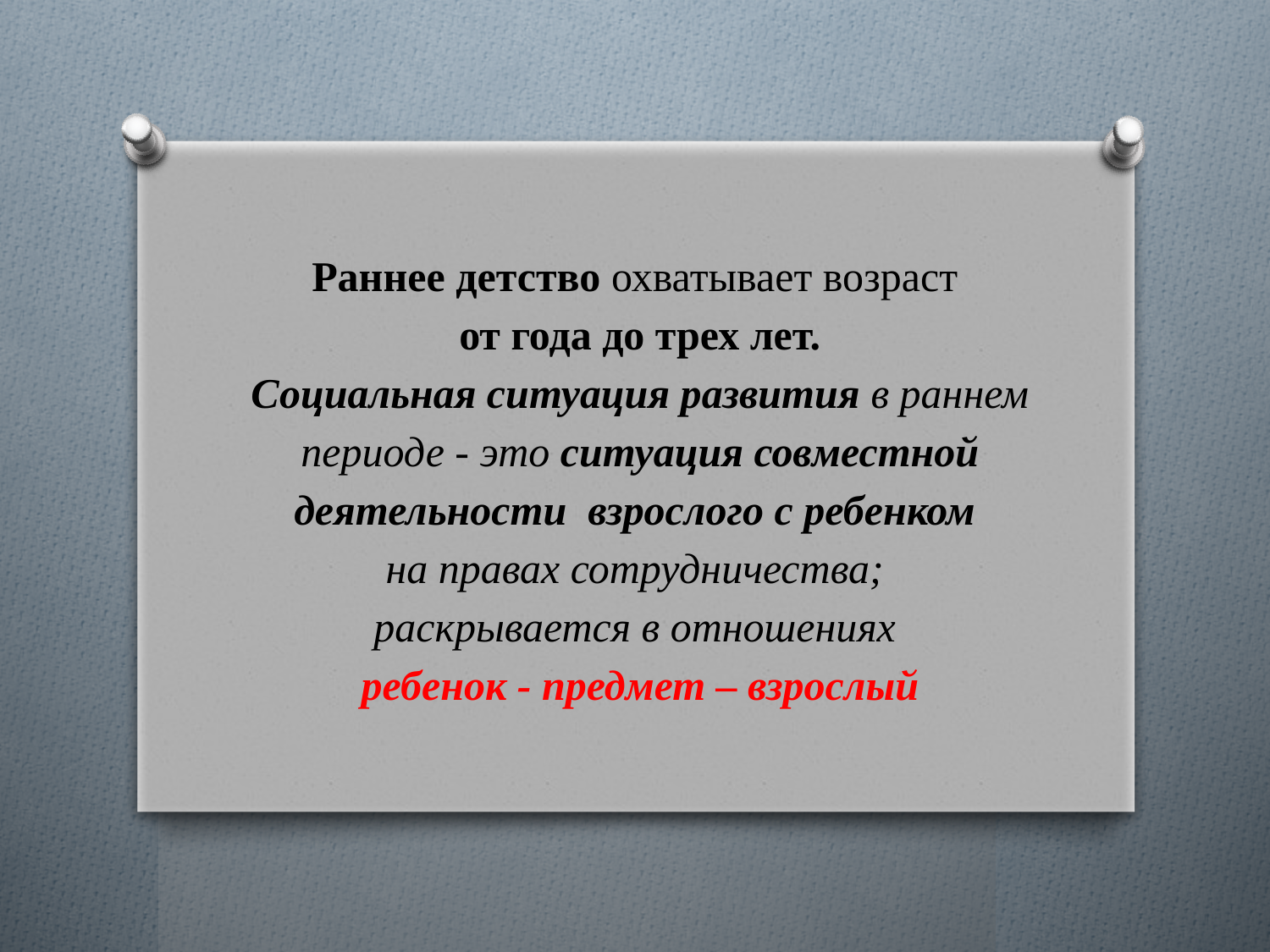

# Раннее детство охватывает возраст от года до трех лет. Социальная ситуация развития в раннем периоде - это ситуация совместной деятельности  взрослого с ребенком на правах сотрудничества; раскрывается в отношениях ребенок - предмет – взрослый